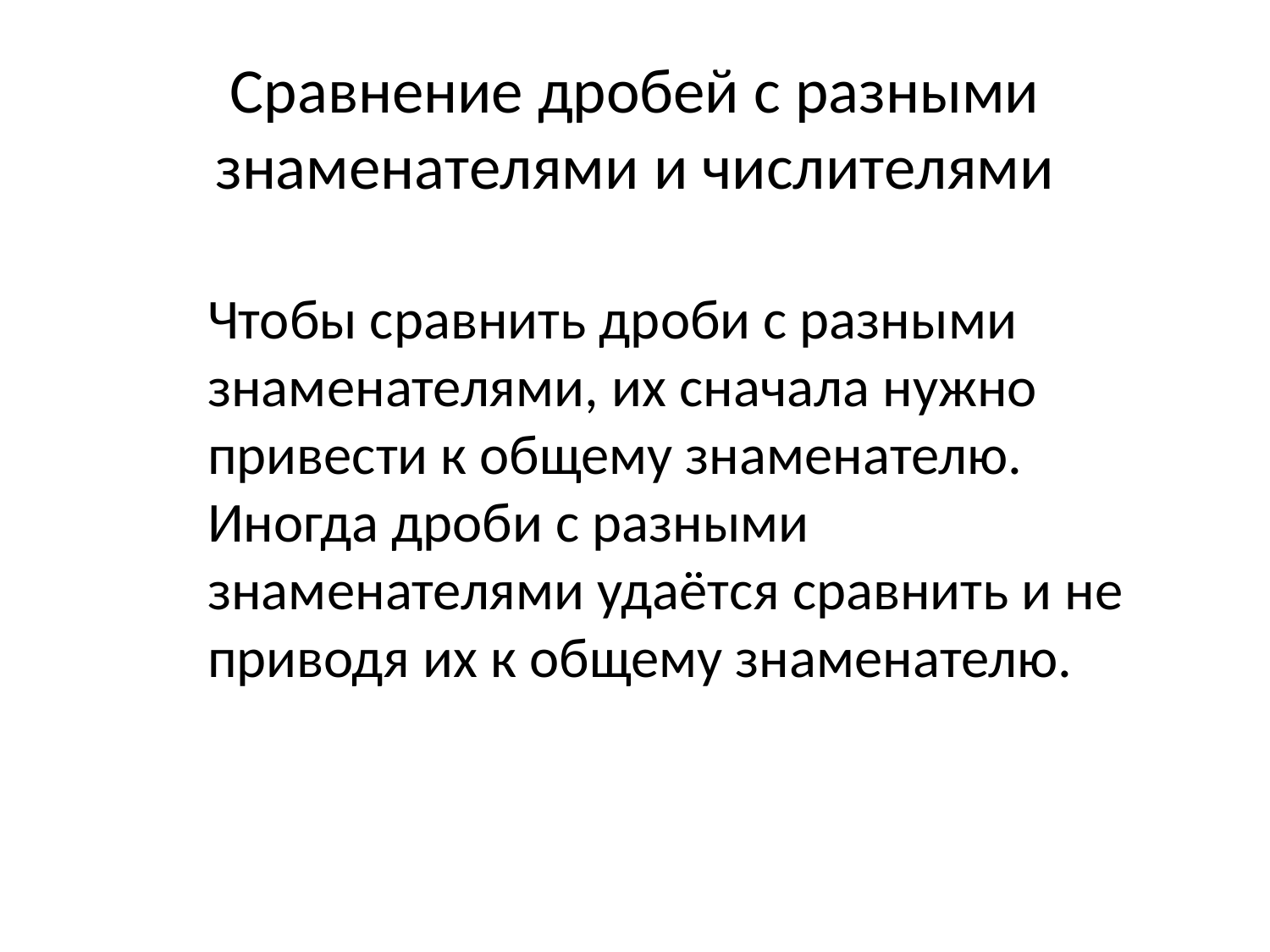

# Сравнение дробей с разными знаменателями и числителями
Чтобы сравнить дроби с разными знаменателями, их сначала нужно привести к общему знаменателю.
Иногда дроби с разными знаменателями удаётся сравнить и не приводя их к общему знаменателю.